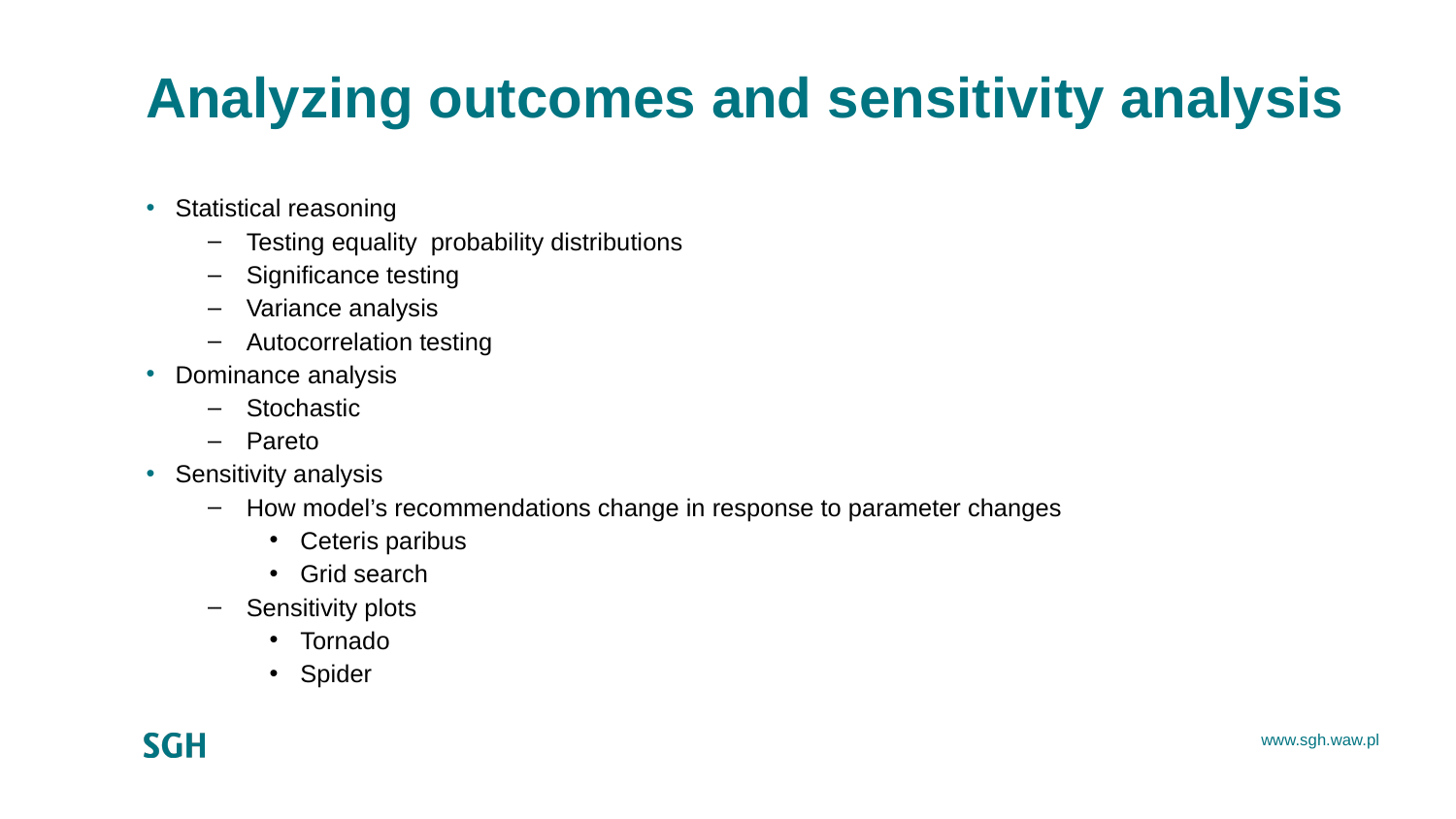

# Analyzing outcomes and sensitivity analysis
Statistical reasoning
Testing equality  probability distributions
Significance testing
Variance analysis
Autocorrelation testing
Dominance analysis
Stochastic
Pareto
Sensitivity analysis
How model’s recommendations change in response to parameter changes
Ceteris paribus
Grid search
Sensitivity plots
Tornado
Spider